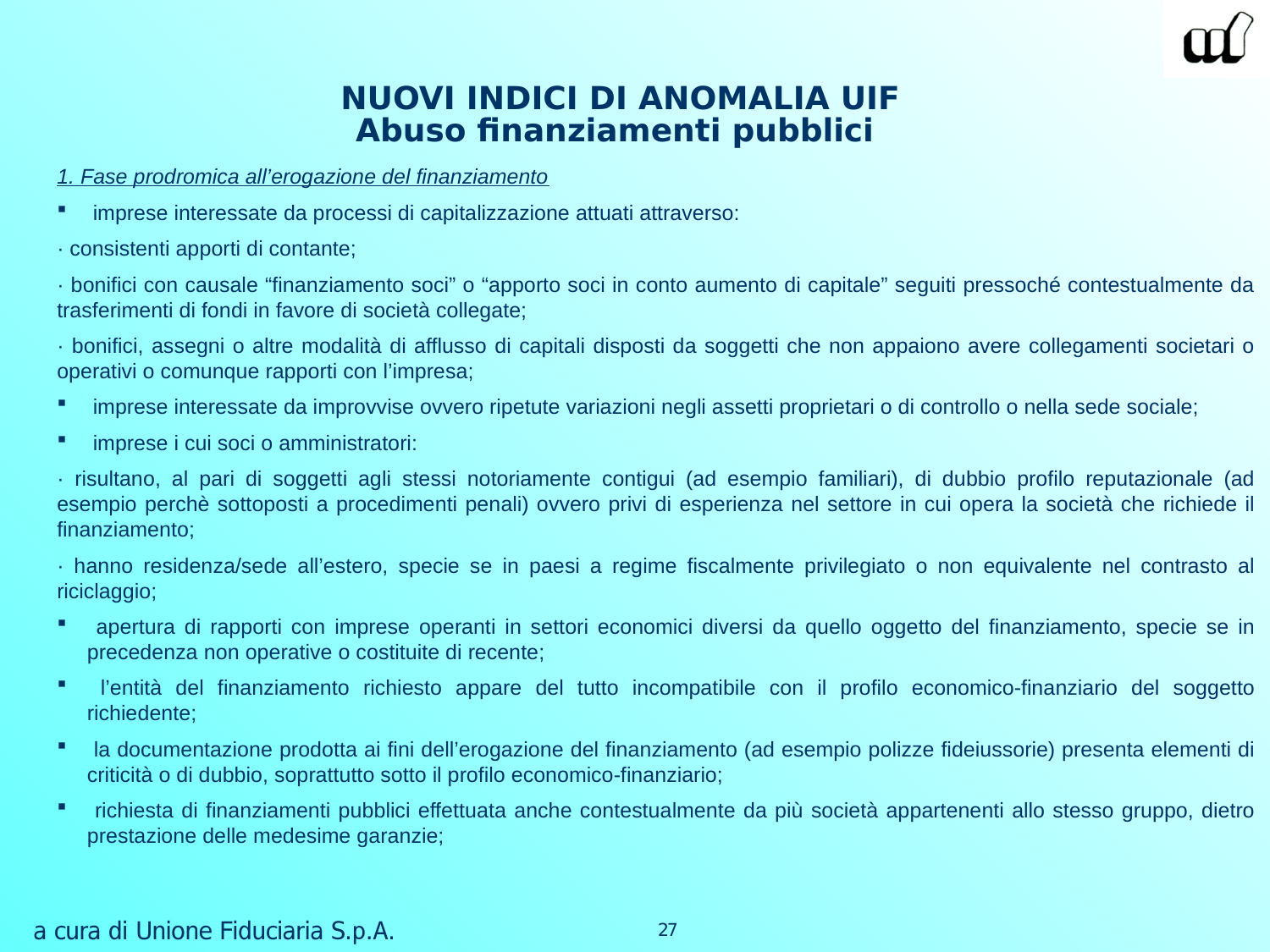

NUOVI INDICI DI ANOMALIA UIF
Abuso finanziamenti pubblici
1. Fase prodromica all’erogazione del finanziamento
 imprese interessate da processi di capitalizzazione attuati attraverso:
· consistenti apporti di contante;
· bonifici con causale “finanziamento soci” o “apporto soci in conto aumento di capitale” seguiti pressoché contestualmente da trasferimenti di fondi in favore di società collegate;
· bonifici, assegni o altre modalità di afflusso di capitali disposti da soggetti che non appaiono avere collegamenti societari o operativi o comunque rapporti con l’impresa;
 imprese interessate da improvvise ovvero ripetute variazioni negli assetti proprietari o di controllo o nella sede sociale;
 imprese i cui soci o amministratori:
· risultano, al pari di soggetti agli stessi notoriamente contigui (ad esempio familiari), di dubbio profilo reputazionale (ad esempio perchè sottoposti a procedimenti penali) ovvero privi di esperienza nel settore in cui opera la società che richiede il finanziamento;
· hanno residenza/sede all’estero, specie se in paesi a regime fiscalmente privilegiato o non equivalente nel contrasto al riciclaggio;
 apertura di rapporti con imprese operanti in settori economici diversi da quello oggetto del finanziamento, specie se in precedenza non operative o costituite di recente;
 l’entità del finanziamento richiesto appare del tutto incompatibile con il profilo economico-finanziario del soggetto richiedente;
 la documentazione prodotta ai fini dell’erogazione del finanziamento (ad esempio polizze fideiussorie) presenta elementi di criticità o di dubbio, soprattutto sotto il profilo economico-finanziario;
 richiesta di finanziamenti pubblici effettuata anche contestualmente da più società appartenenti allo stesso gruppo, dietro prestazione delle medesime garanzie;